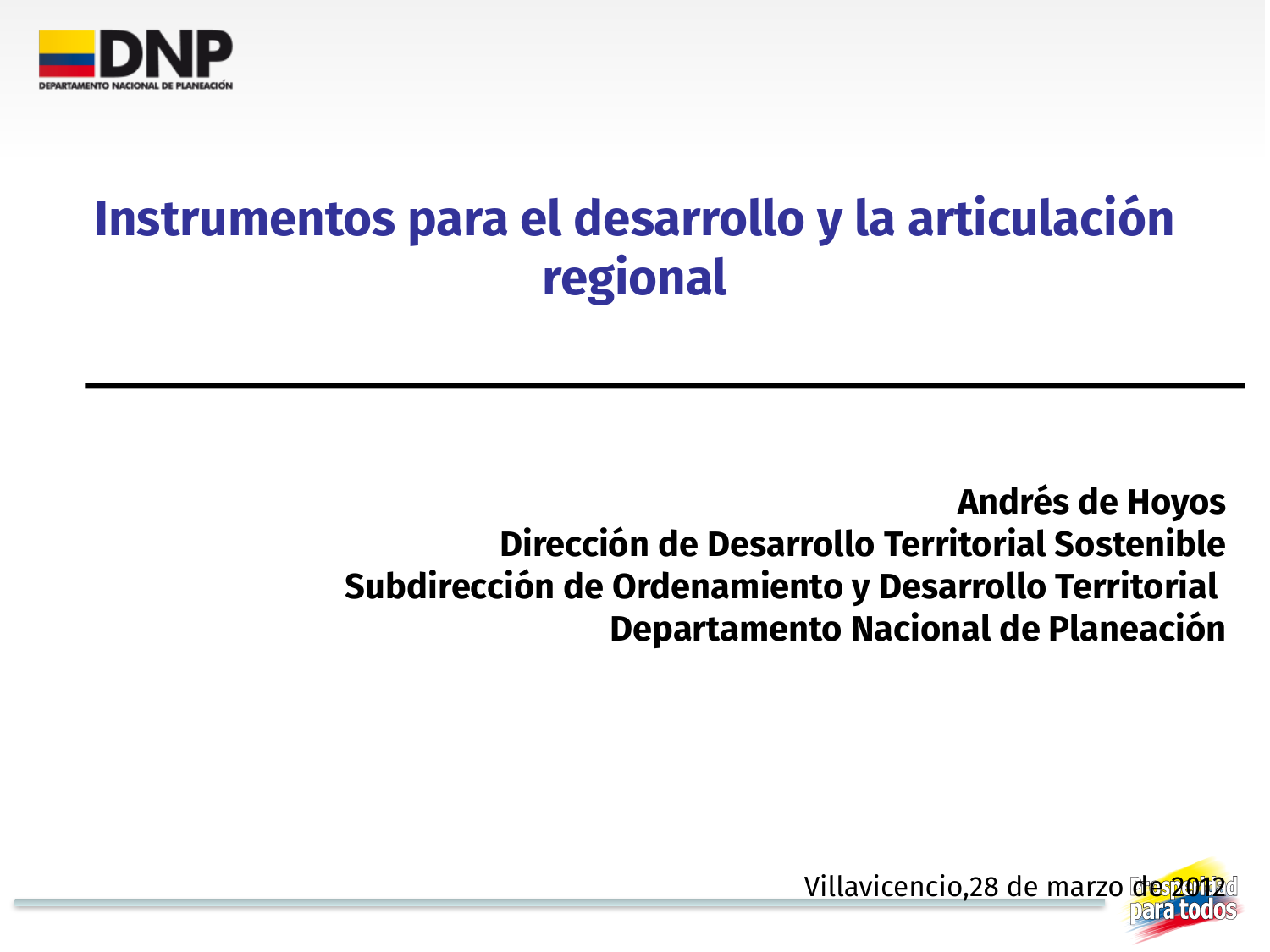

Instrumentos para el desarrollo y la articulación regional

Andrés de Hoyos
Dirección de Desarrollo Territorial Sostenible
Subdirección de Ordenamiento y Desarrollo Territorial
Departamento Nacional de Planeación

Villavicencio,28 de marzo de 2012